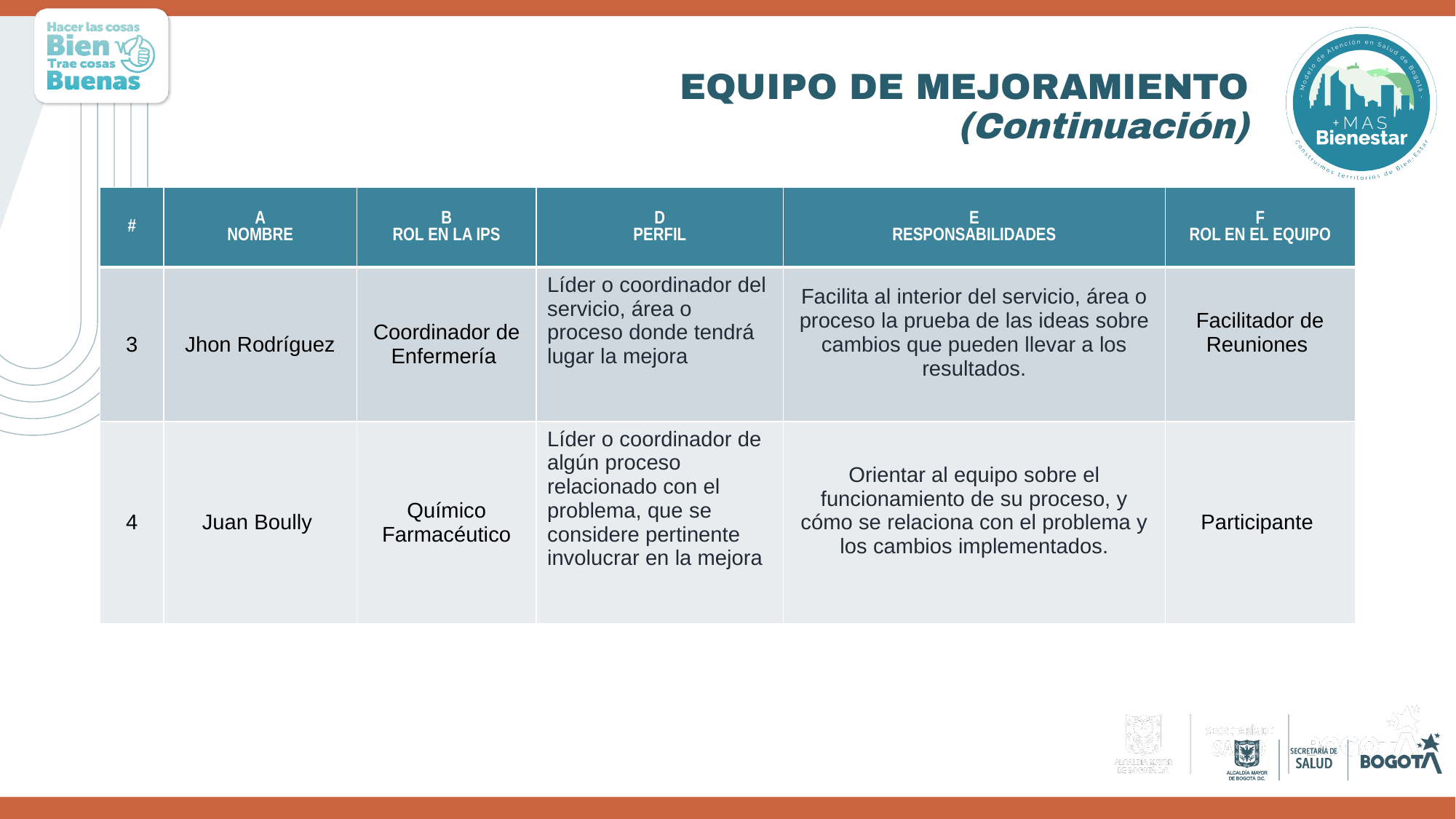

EQUIPO DE MEJORAMIENTO
​(Continuación)
| #​ | A NOMBRE​ | B ROL EN LA IPS​ | D PERFIL​ | E RESPONSABILIDADES​ | F ROL EN EL EQUIPO​ |
| --- | --- | --- | --- | --- | --- |
| 3​ | Jhon Rodríguez | Coordinador de Enfermería | Líder o coordinador del servicio, área o proceso donde tendrá lugar la mejora | Facilita al interior del servicio, área o proceso la prueba de las ideas sobre cambios que pueden llevar a los resultados. | Facilitador de Reuniones |
| 4​ | Juan Boully | Químico Farmacéutico | Líder o coordinador de algún proceso relacionado con el problema, que se considere pertinente involucrar en la mejora | Orientar al equipo sobre el funcionamiento de su proceso, y cómo se relaciona con el problema y los cambios implementados. | Participante |